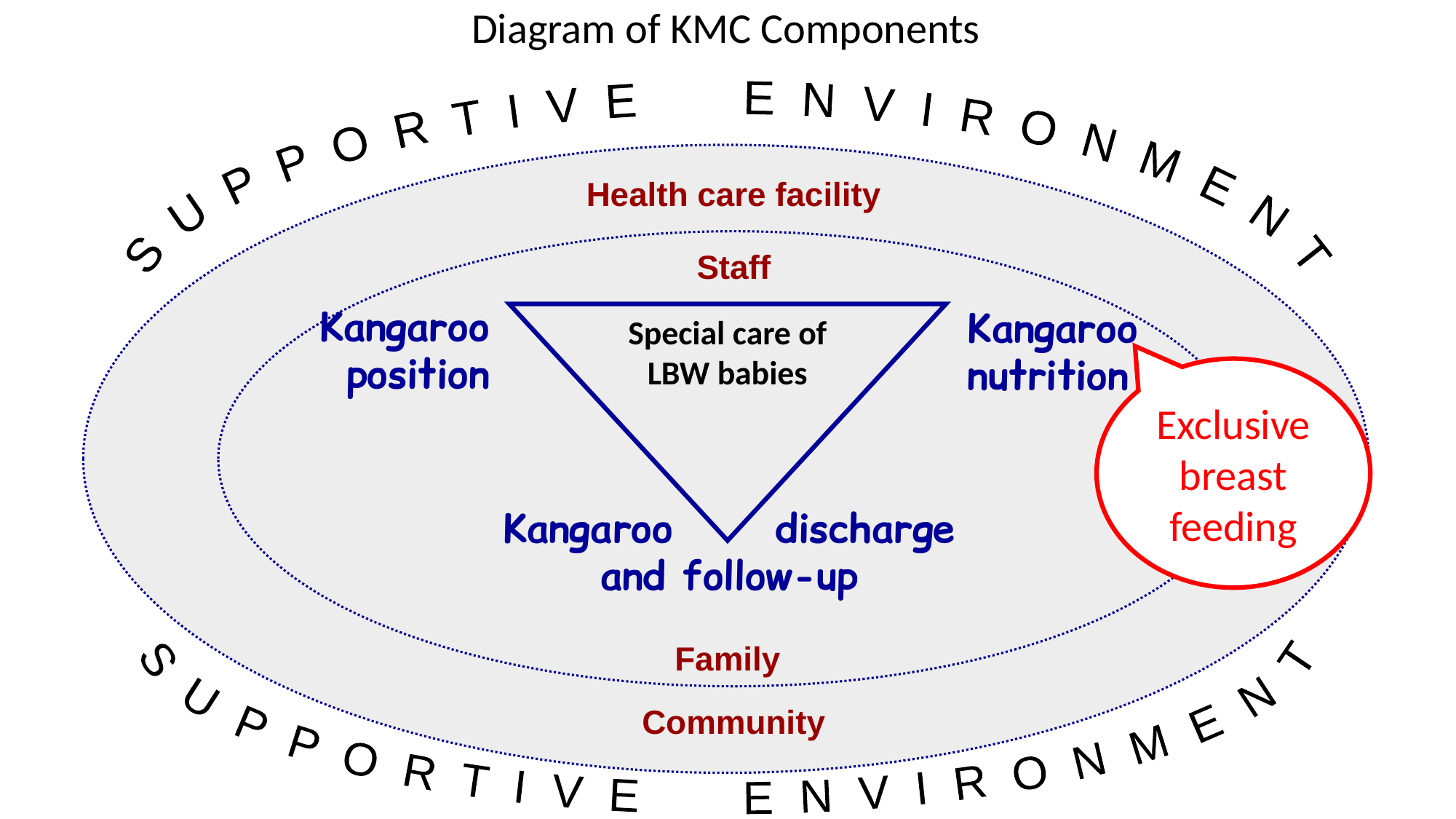

Diagram of KMC Components

S  U  P  P  O  R  T  I  V  E        E  N  V  I  R  O  N  M  E  N  T
S  U  P  P  O  R  T  I  V  E        E  N  V  I  R  O  N  M  E  N  T

Health care facility
Staff
Family
Community

Kangaroo position
Kangaroo nutrition
Kangaroo      discharge
and follow-up

Special care of LBW babies
Exclusive breast feeding